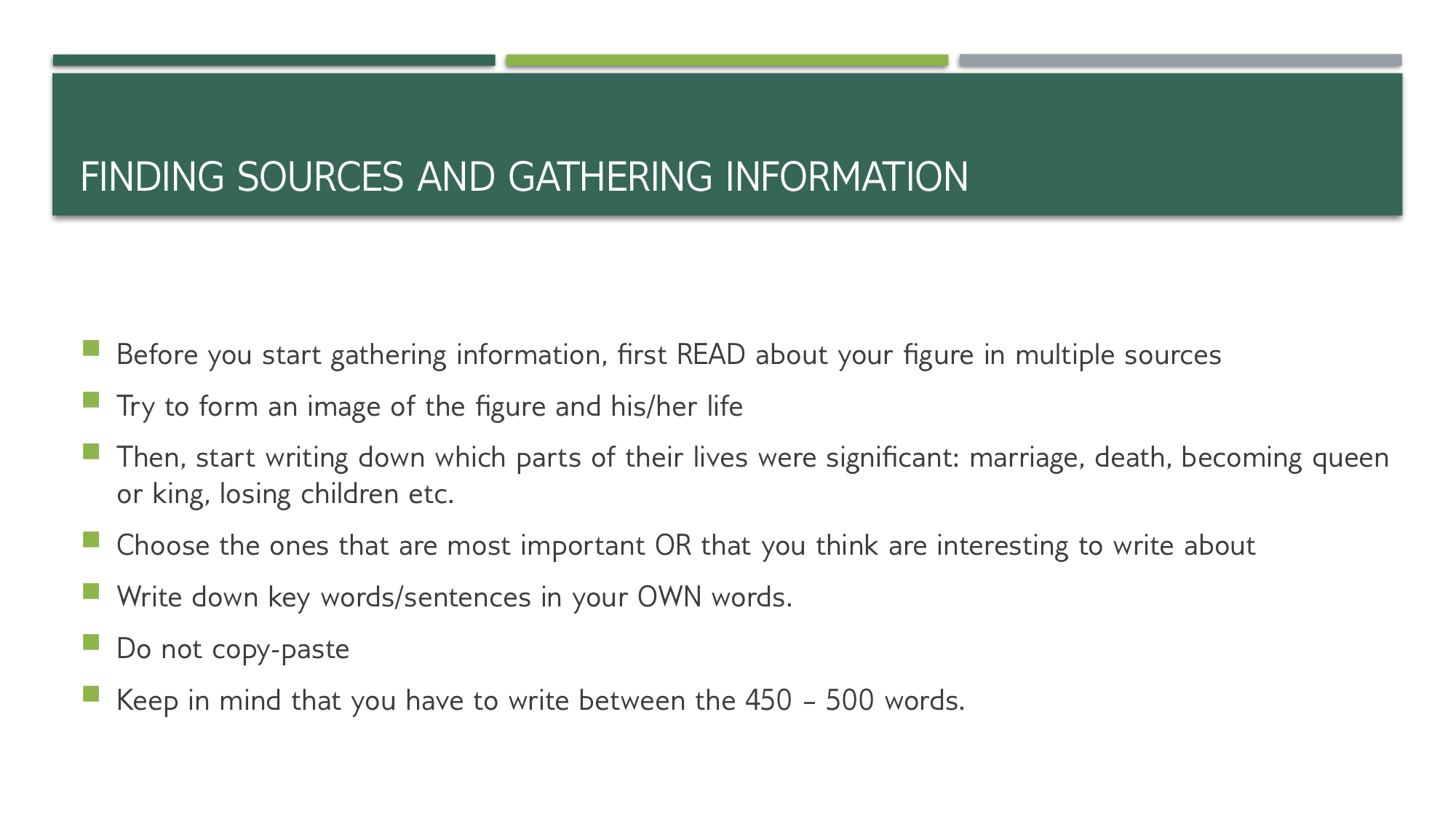

# Finding sources and gathering information
Before you start gathering information, first READ about your figure in multiple sources
Try to form an image of the figure and his/her life
Then, start writing down which parts of their lives were significant: marriage, death, becoming queen or king, losing children etc.
Choose the ones that are most important OR that you think are interesting to write about
Write down key words/sentences in your OWN words.
Do not copy-paste
Keep in mind that you have to write between the 450 – 500 words.